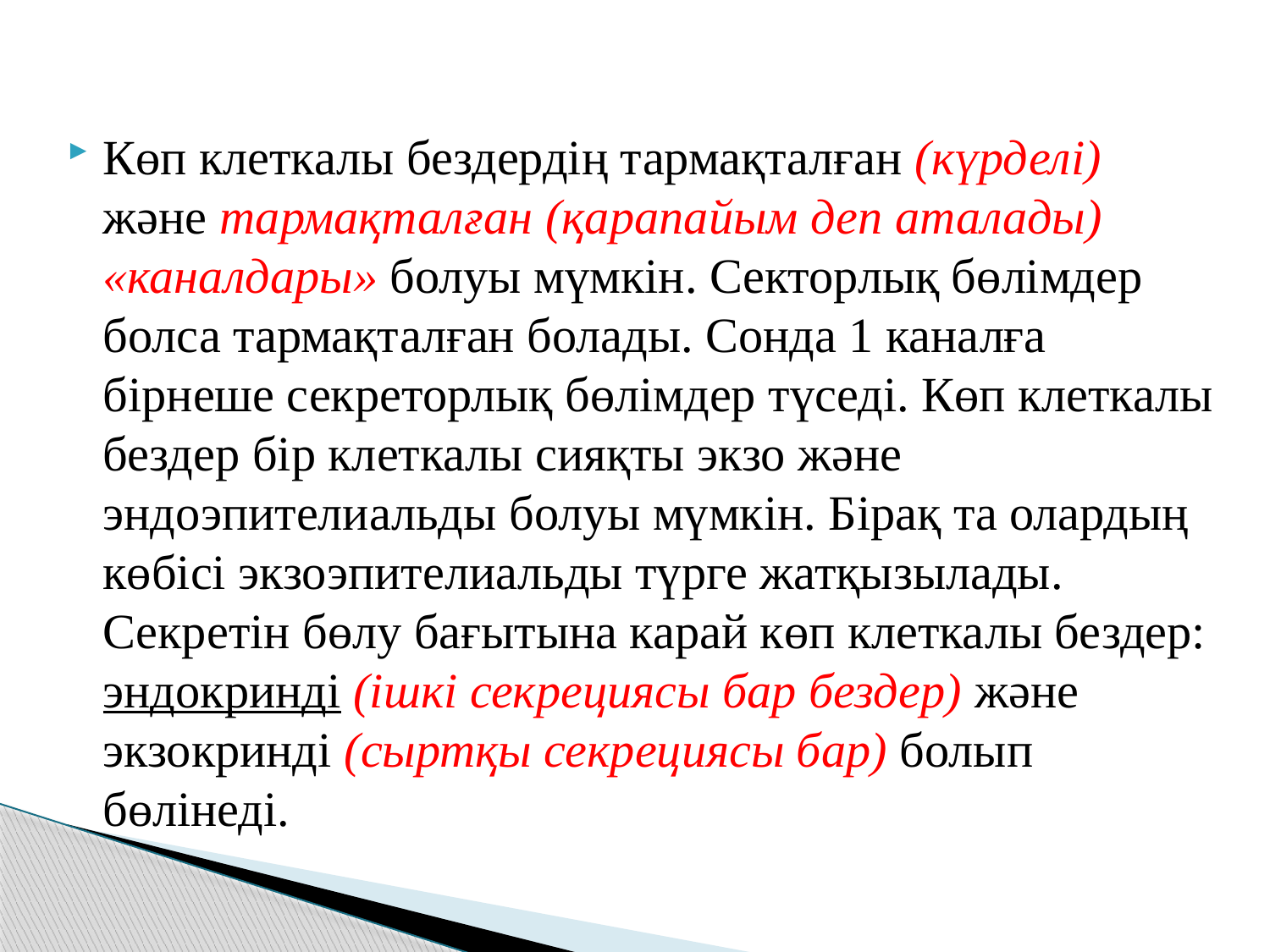

Көп клеткалы бездердің тармақталған (күрделі) және тармақталған (қарапайым деп аталады) «каналдары» болуы мүмкін. Секторлық бөлімдер болса тармақталған болады. Сонда 1 каналға бірнеше секреторлық бөлімдер түседі. Көп клеткалы бездер бір клеткалы сияқты экзо және эндоэпителиальды болуы мүмкін. Бірақ та олардың көбісі экзоэпителиальды түрге жатқызылады. Секретін бөлу бағытына карай көп клеткалы бездер: эндокринді (ішкі секрециясы бар бездер) және экзокринді (сыртқы секрециясы бар) болып бөлінеді.